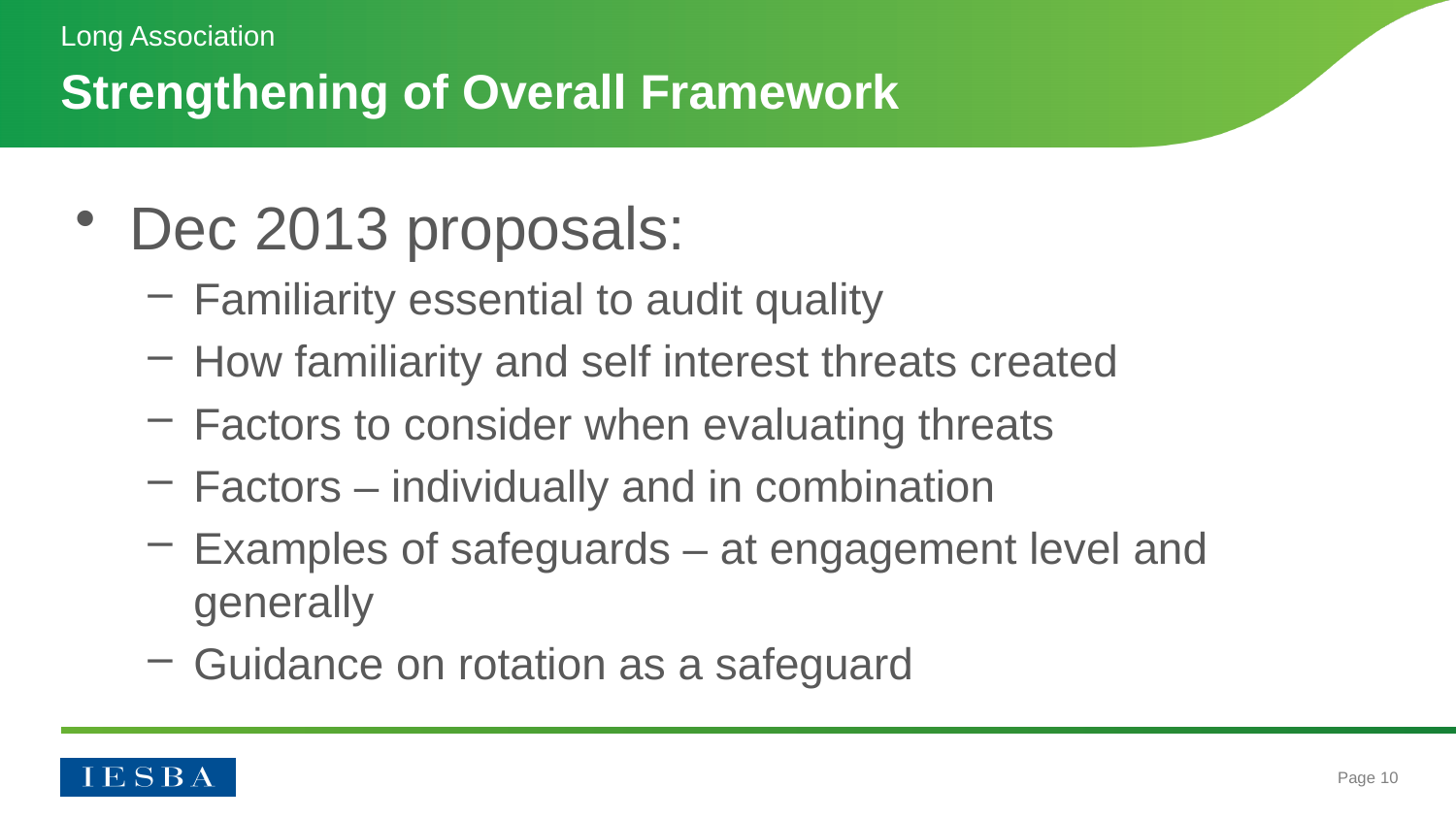

Long Association
# Strengthening of Overall Framework
Dec 2013 proposals:
Familiarity essential to audit quality
How familiarity and self interest threats created
Factors to consider when evaluating threats
Factors – individually and in combination
Examples of safeguards – at engagement level and generally
Guidance on rotation as a safeguard